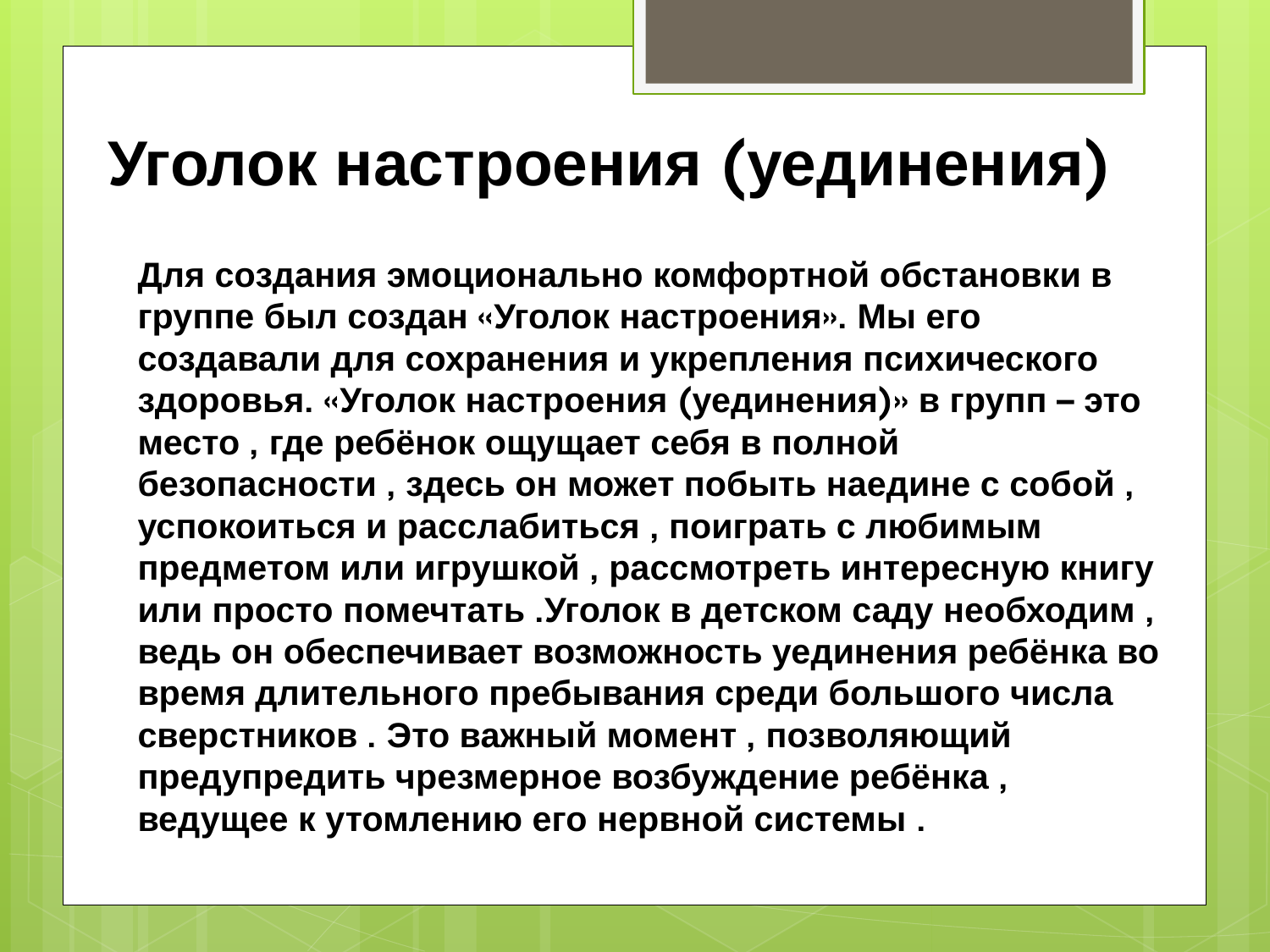

# Уголок настроения (уединения)
Для создания эмоционально комфортной обстановки в группе был создан «Уголок настроения». Мы его создавали для сохранения и укрепления психического здоровья. «Уголок настроения (уединения)» в групп – это место , где ребёнок ощущает себя в полной безопасности , здесь он может побыть наедине с собой , успокоиться и расслабиться , поиграть с любимым предметом или игрушкой , рассмотреть интересную книгу или просто помечтать .Уголок в детском саду необходим , ведь он обеспечивает возможность уединения ребёнка во время длительного пребывания среди большого числа сверстников . Это важный момент , позволяющий предупредить чрезмерное возбуждение ребёнка , ведущее к утомлению его нервной системы .